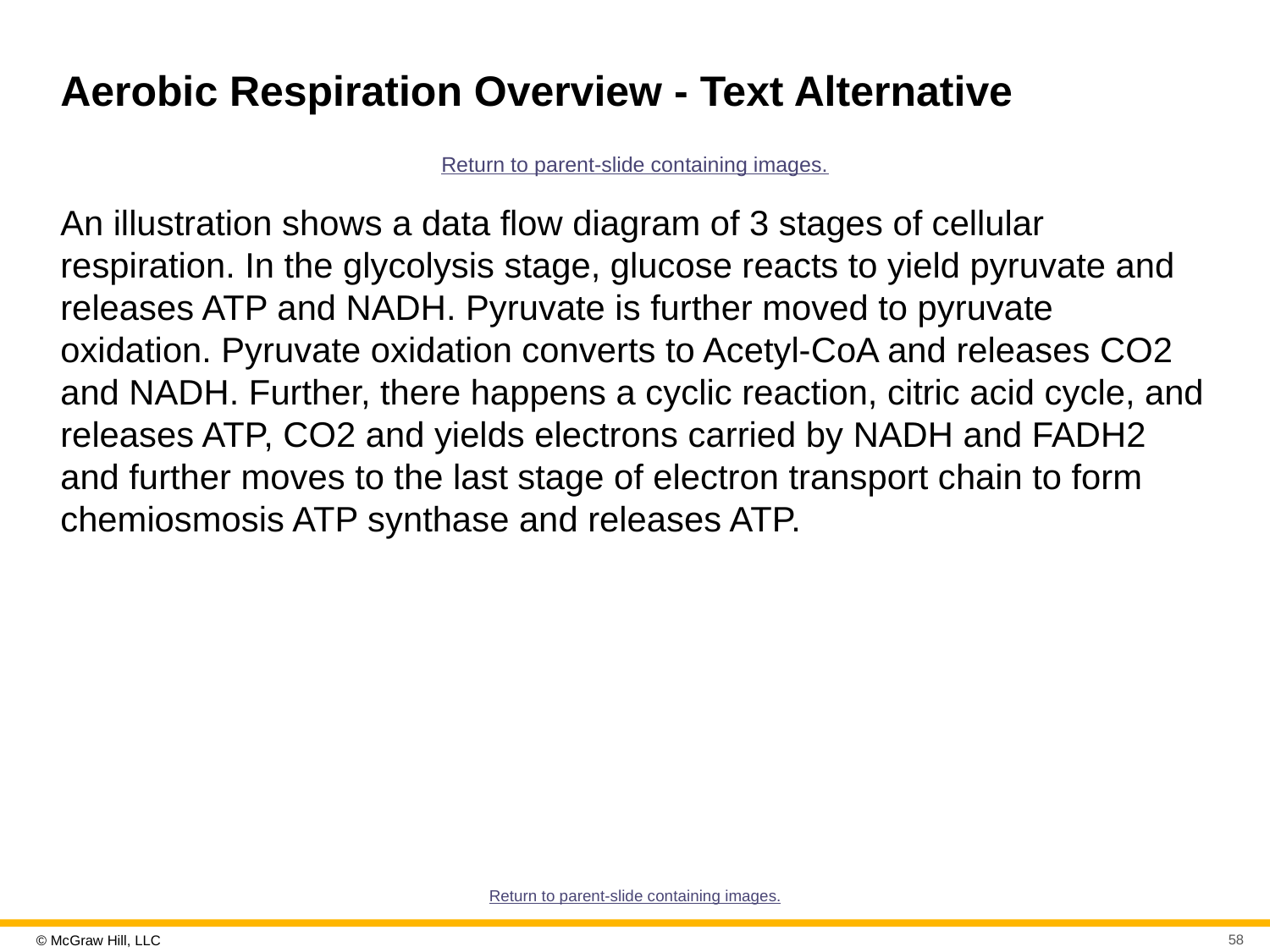

# Aerobic Respiration Overview - Text Alternative
Return to parent-slide containing images.
An illustration shows a data flow diagram of 3 stages of cellular respiration. In the glycolysis stage, glucose reacts to yield pyruvate and releases ATP and NADH. Pyruvate is further moved to pyruvate oxidation. Pyruvate oxidation converts to Acetyl-CoA and releases CO2 and NADH. Further, there happens a cyclic reaction, citric acid cycle, and releases ATP, CO2 and yields electrons carried by NADH and FADH2 and further moves to the last stage of electron transport chain to form chemiosmosis ATP synthase and releases ATP.
Return to parent-slide containing images.
58